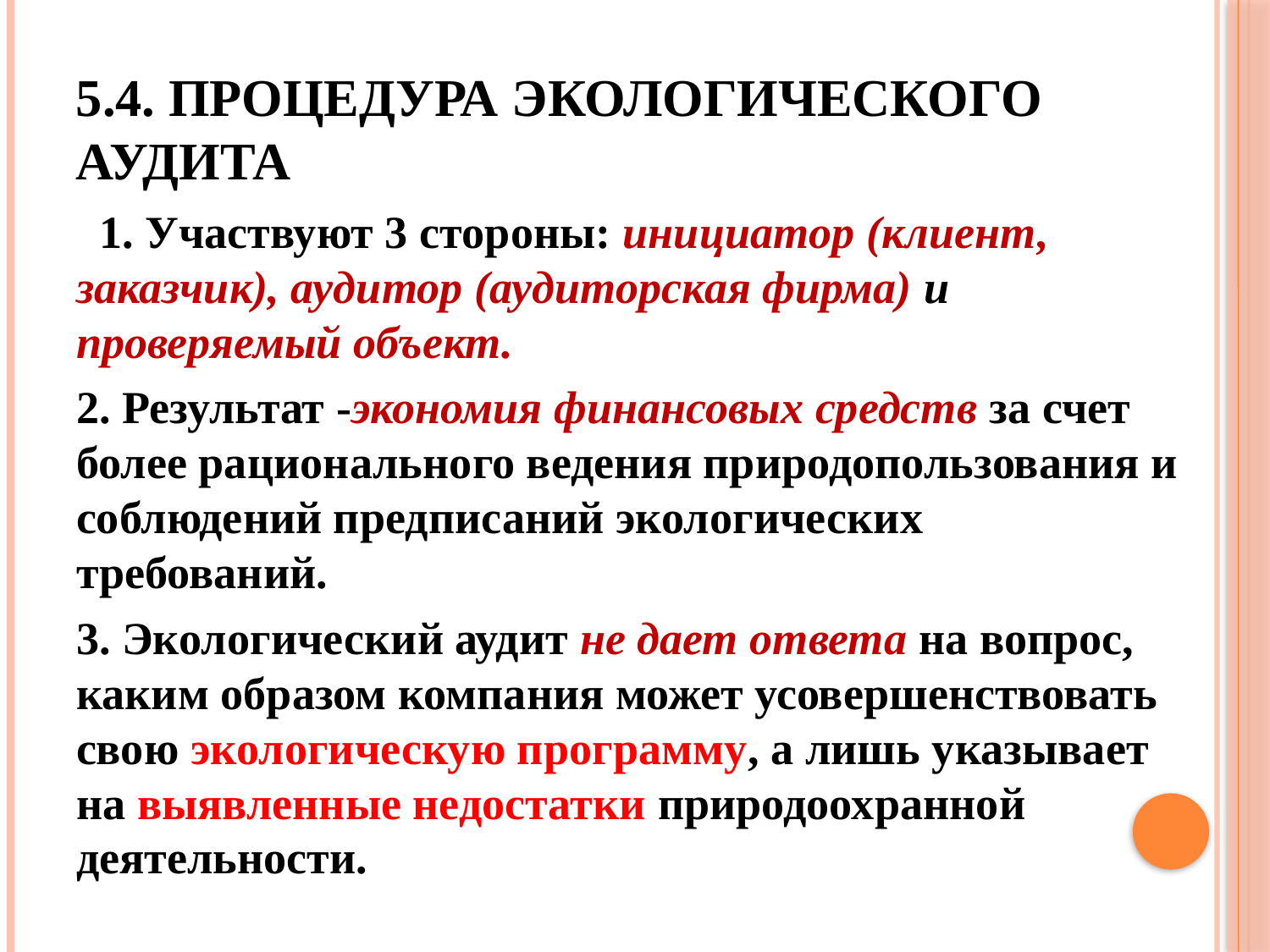

# 5.4. Процедура экологического аудита
  1. Участвуют 3 стороны: инициатор (клиент, заказчик), аудитор (аудиторская фирма) и проверяемый объект.
2. Результат -экономия финансовых средств за счет более рационального ведения природопользования и соблюдений предписаний экологических требований.
3. Экологический аудит не дает ответа на вопрос, каким образом компания может усовершенствовать свою экологическую программу, а лишь указывает на выявленные недостатки природоохранной деятельности.